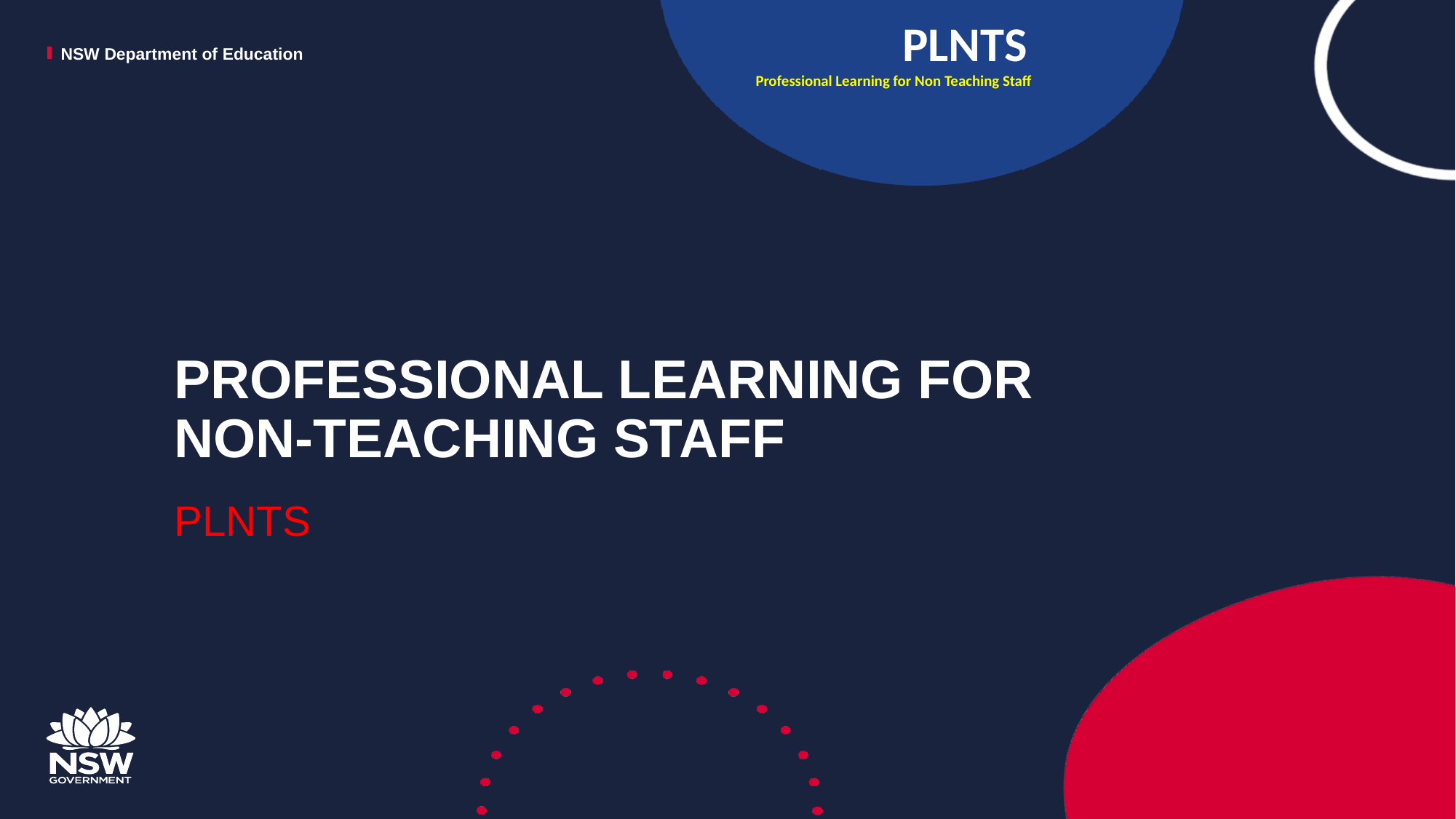

PLNTS
                                                                                                                          Professional Learning for Non Teaching Staff
# PROFESSIONAL LEARNING FOR NON-TEACHING STAFF
PLNTS